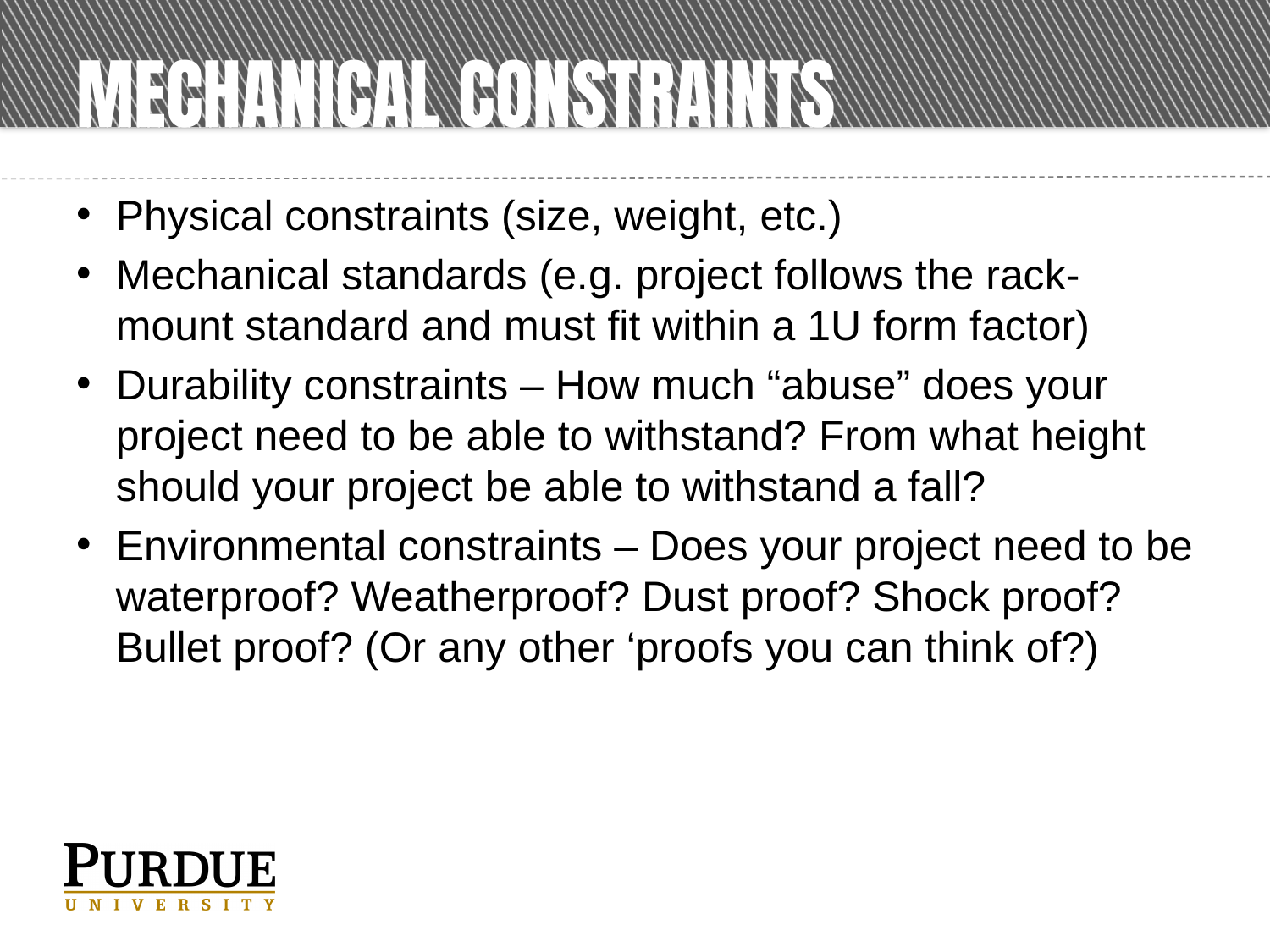

# Mechanical Constraints
Physical constraints (size, weight, etc.)
Mechanical standards (e.g. project follows the rack-mount standard and must fit within a 1U form factor)
Durability constraints – How much “abuse” does your project need to be able to withstand? From what height should your project be able to withstand a fall?
Environmental constraints – Does your project need to be waterproof? Weatherproof? Dust proof? Shock proof? Bullet proof? (Or any other ‘proofs you can think of?)